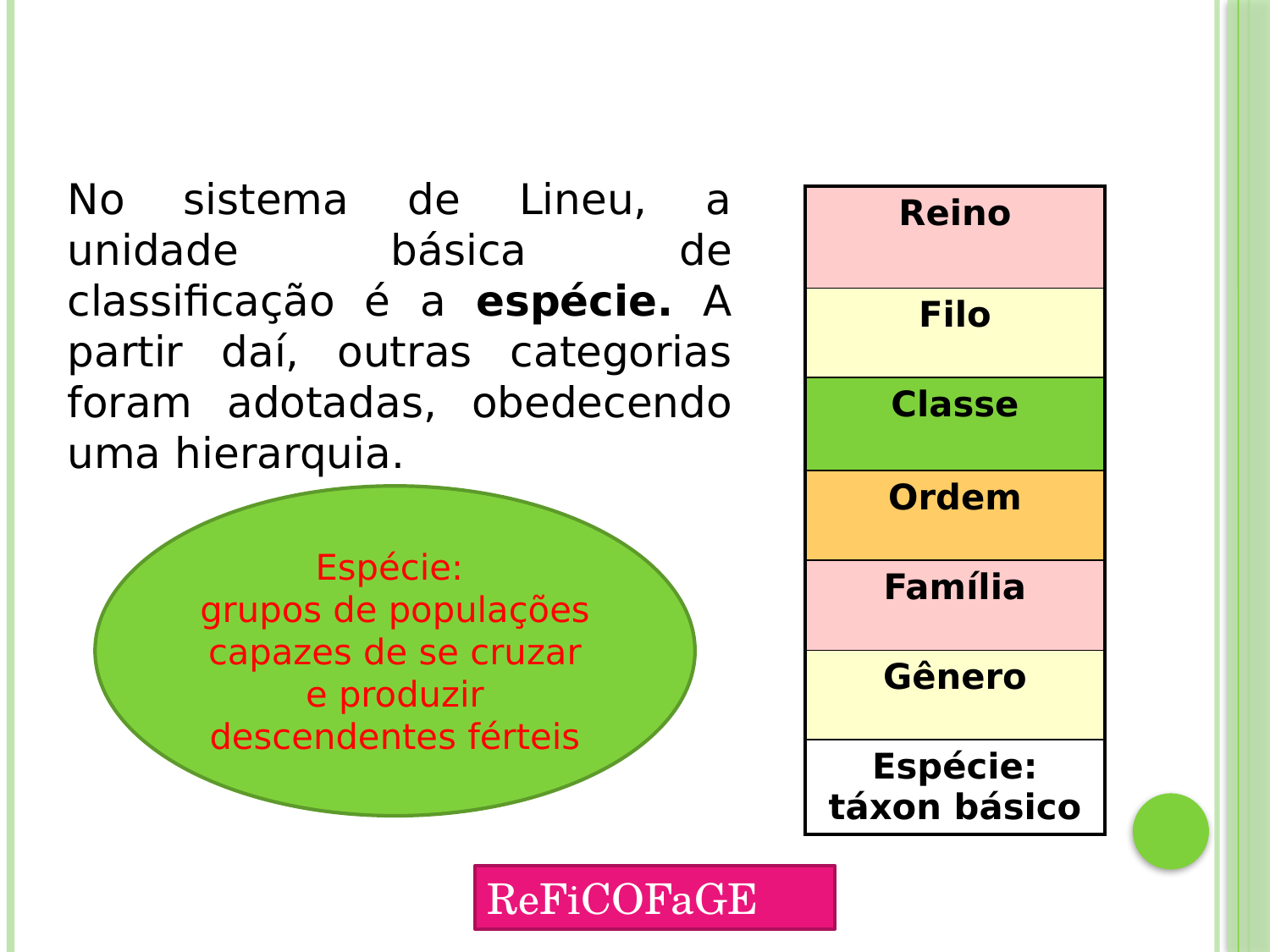

# Taxonomia

No sistema de Lineu, a unidade básica de classificação é a espécie. A partir daí, outras categorias foram adotadas, obedecendo uma hierarquia.

| Reino |
| --- |
| Filo |
| Classe |
| Ordem |
| Família |
| Gênero |
| Espécie: táxon básico |
Espécie:
grupos de populações capazes de se cruzar e produzir descendentes férteis
ReFiCOFaGE